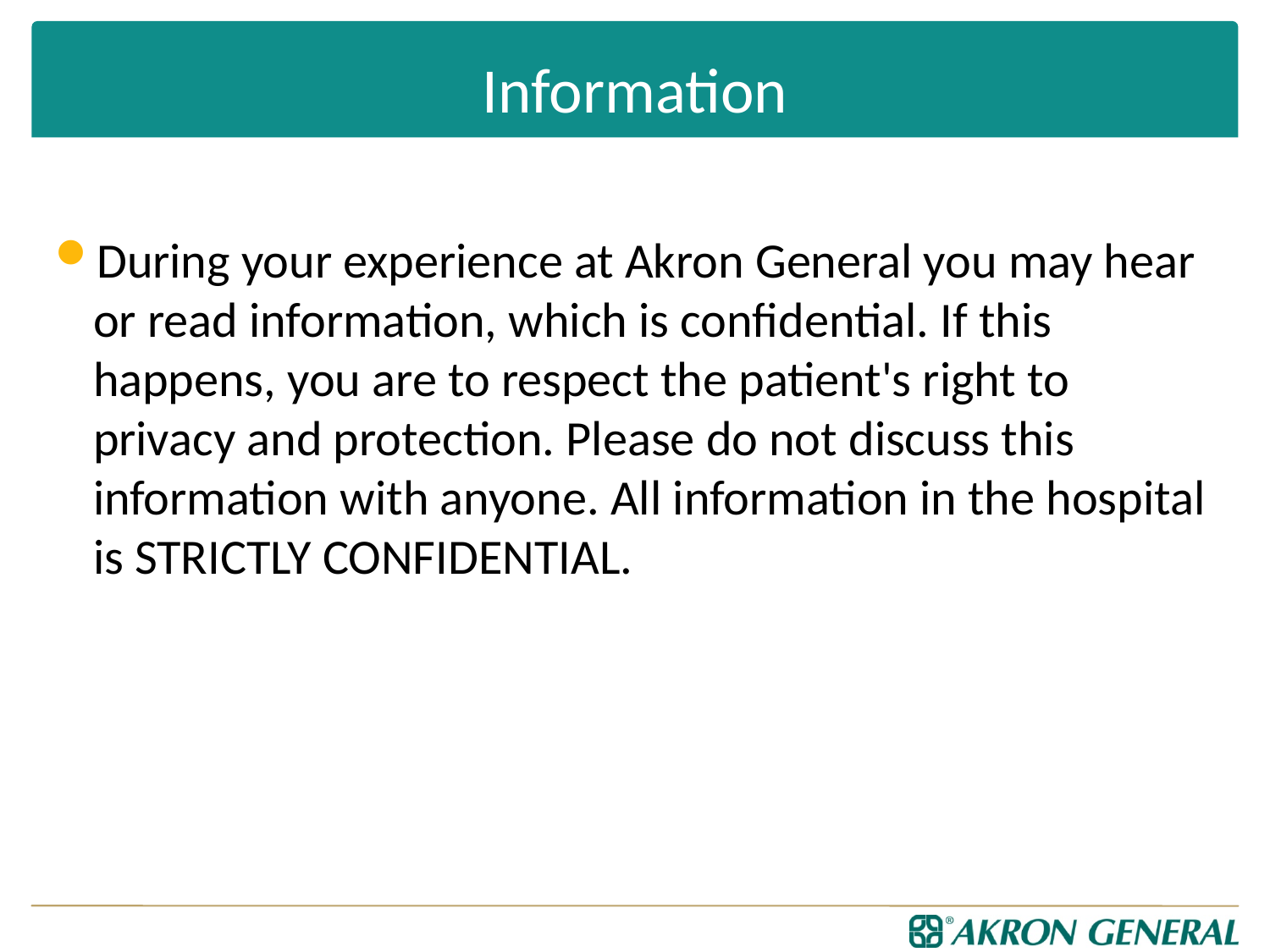

# Information
During your experience at Akron General you may hear or read information, which is confidential. If this happens, you are to respect the patient's right to privacy and protection. Please do not discuss this information with anyone. All information in the hospital is STRICTLY CONFIDENTIAL.